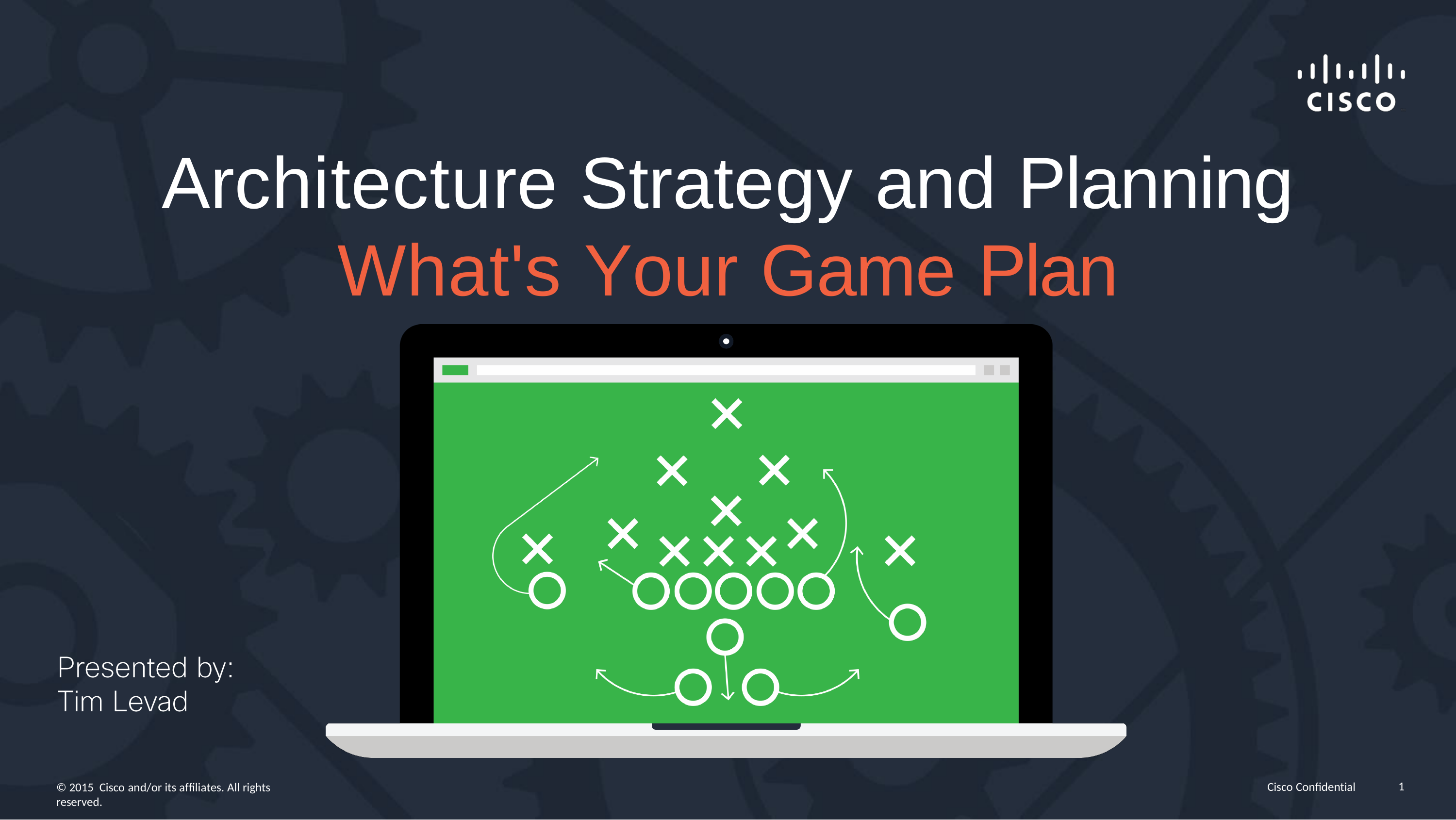

Architecture Strategy and Planning
What's Your Game Plan

1
Cisco Confidential
© 2015  Cisco and/or its affiliates. All rights reserved.